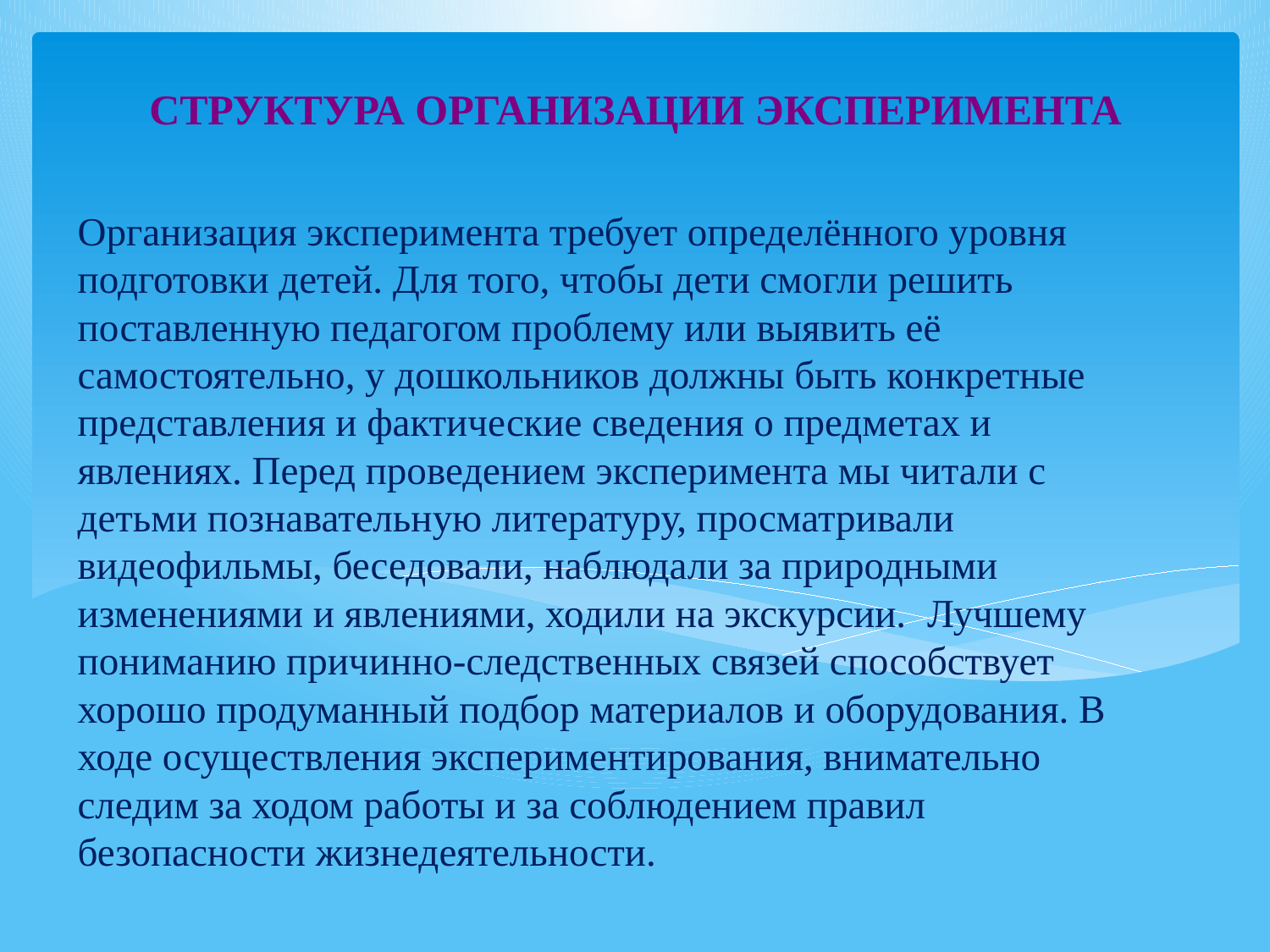

# СТРУКТУРА ОРГАНИЗАЦИИ ЭКСПЕРИМЕНТА
Организация эксперимента требует определённого уровня подготовки детей. Для того, чтобы дети смогли решить поставленную педагогом проблему или выявить её самостоятельно, у дошкольников должны быть конкретные представления и фактические сведения о предметах и явлениях. Перед проведением эксперимента мы читали с детьми познавательную литературу, просматривали видеофильмы, беседовали, наблюдали за природными изменениями и явлениями, ходили на экскурсии.  Лучшему пониманию причинно-следственных связей способствует хорошо продуманный подбор материалов и оборудования. В ходе осуществления экспериментирования, внимательно следим за ходом работы и за соблюдением правил безопасности жизнедеятельности.